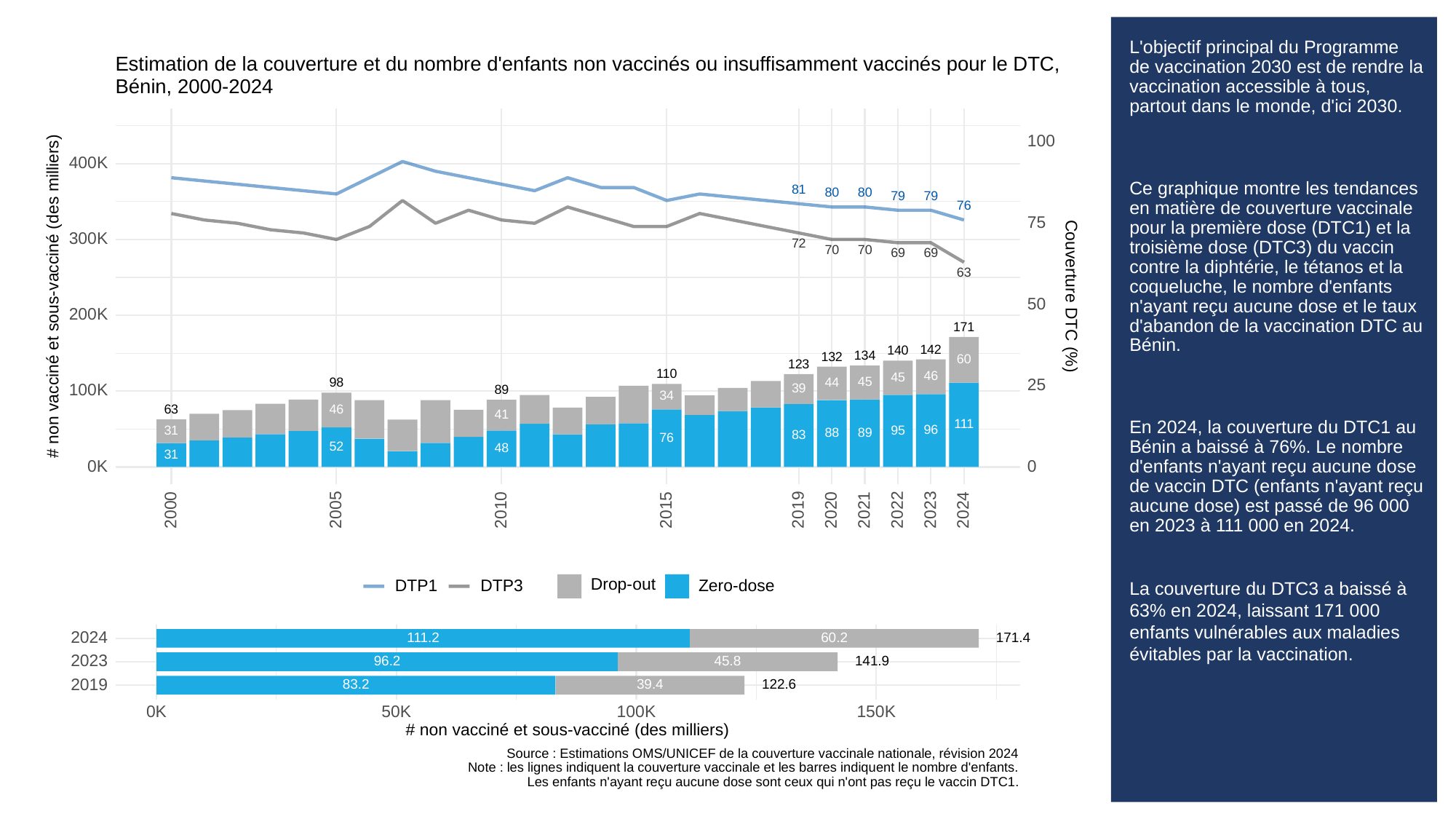

# L'objectif principal du Programme de vaccination 2030 est de rendre la vaccination accessible à tous, partout dans le monde, d'ici 2030.

Ce graphique montre les tendances en matière de couverture vaccinale pour la première dose (DTC1) et la troisième dose (DTC3) du vaccin contre la diphtérie, le tétanos et la coqueluche, le nombre d'enfants n'ayant reçu aucune dose et le taux d'abandon de la vaccination DTC au Bénin.

En 2024, la couverture du DTC1 au Bénin a baissé à 76%. Le nombre d'enfants n'ayant reçu aucune dose de vaccin DTC (enfants n'ayant reçu aucune dose) est passé de 96 000 en 2023 à 111 000 en 2024.

La couverture du DTC3 a baissé à 63% en 2024, laissant 171 000 enfants vulnérables aux maladies évitables par la vaccination.

Estimation de la couverture et du nombre d'enfants non vaccinés ou insuffisamment vaccinés pour le DTC,
Bénin, 2000-2024

100
400K

81
80
80
79
79

76

75
300K

72
70
70
69
69
63

# non vacciné et sous-vacciné (des milliers)
Couverture DTC (%)
50
200K

171

142
140
134
132

60

123

110
46
45

45
98
44
25

39
100K

89

34

46
63

41

111

96
95
31

89
88

83

76

52

48
31

0K
0

2023
2000
2005
2010
2015
2019
2020
2021
2022
2024

Drop-out
DTP3
Zero-dose
DTP1

2024
60.2
111.2
171.4

2023
96.2
45.8
141.9

2019
83.2
39.4
122.6

0K
50K
100K
150K
# non vacciné et sous-vacciné (des milliers)
Source : Estimations OMS/UNICEF de la couverture vaccinale nationale, révision 2024
Note : les lignes indiquent la couverture vaccinale et les barres indiquent le nombre d'enfants.
Les enfants n'ayant reçu aucune dose sont ceux qui n'ont pas reçu le vaccin DTC1.